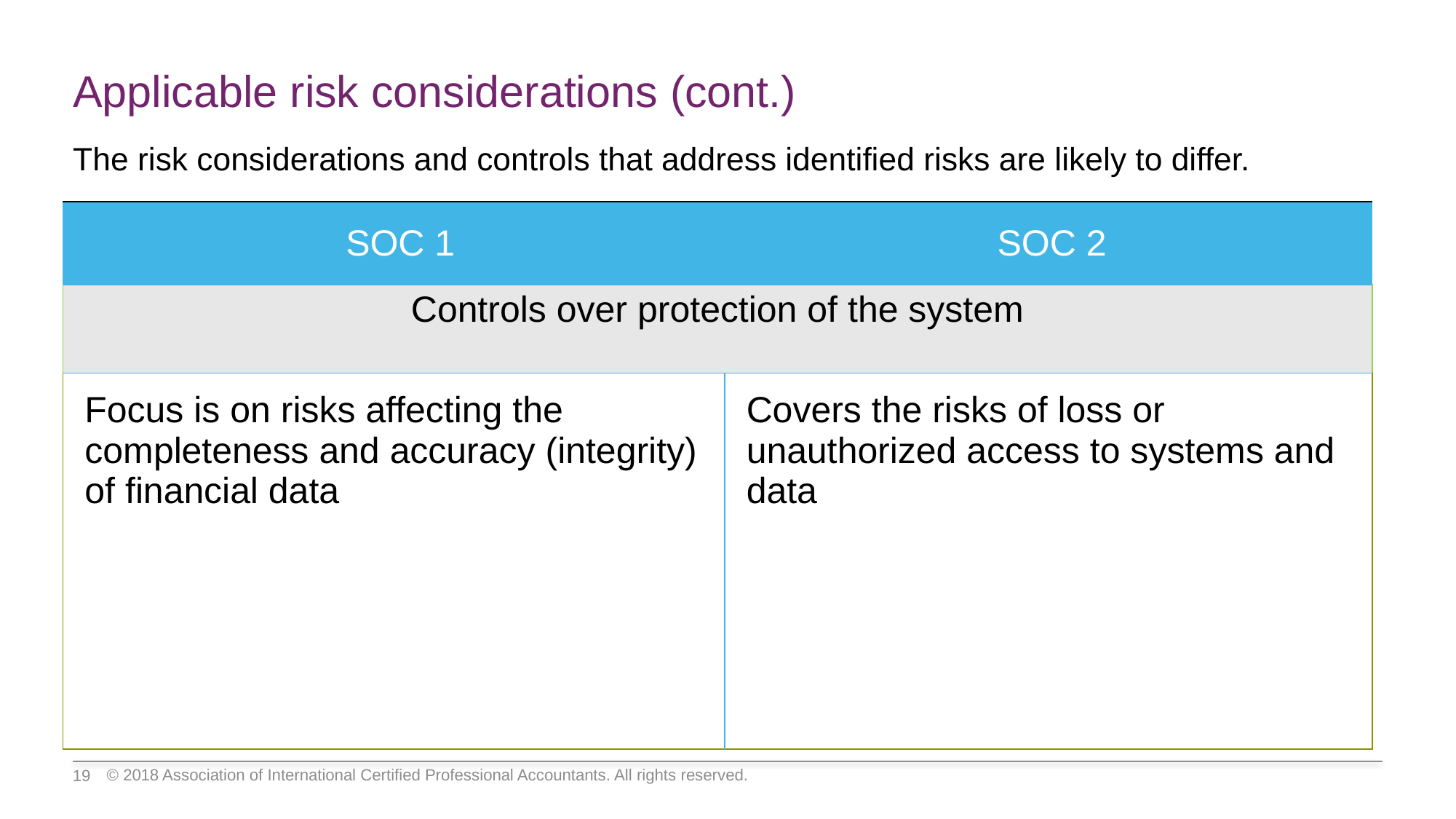

# Applicable risk considerations (cont.)
The risk considerations and controls that address identified risks are likely to differ.
| SOC 1 | SOC 2 |
| --- | --- |
| Controls over protection of the system |  |
| Focus is on risks affecting the completeness and accuracy (integrity) of financial data | Covers the risks of loss or unauthorized access to systems and data |
© 2018 Association of International Certified Professional Accountants. All rights reserved.
19